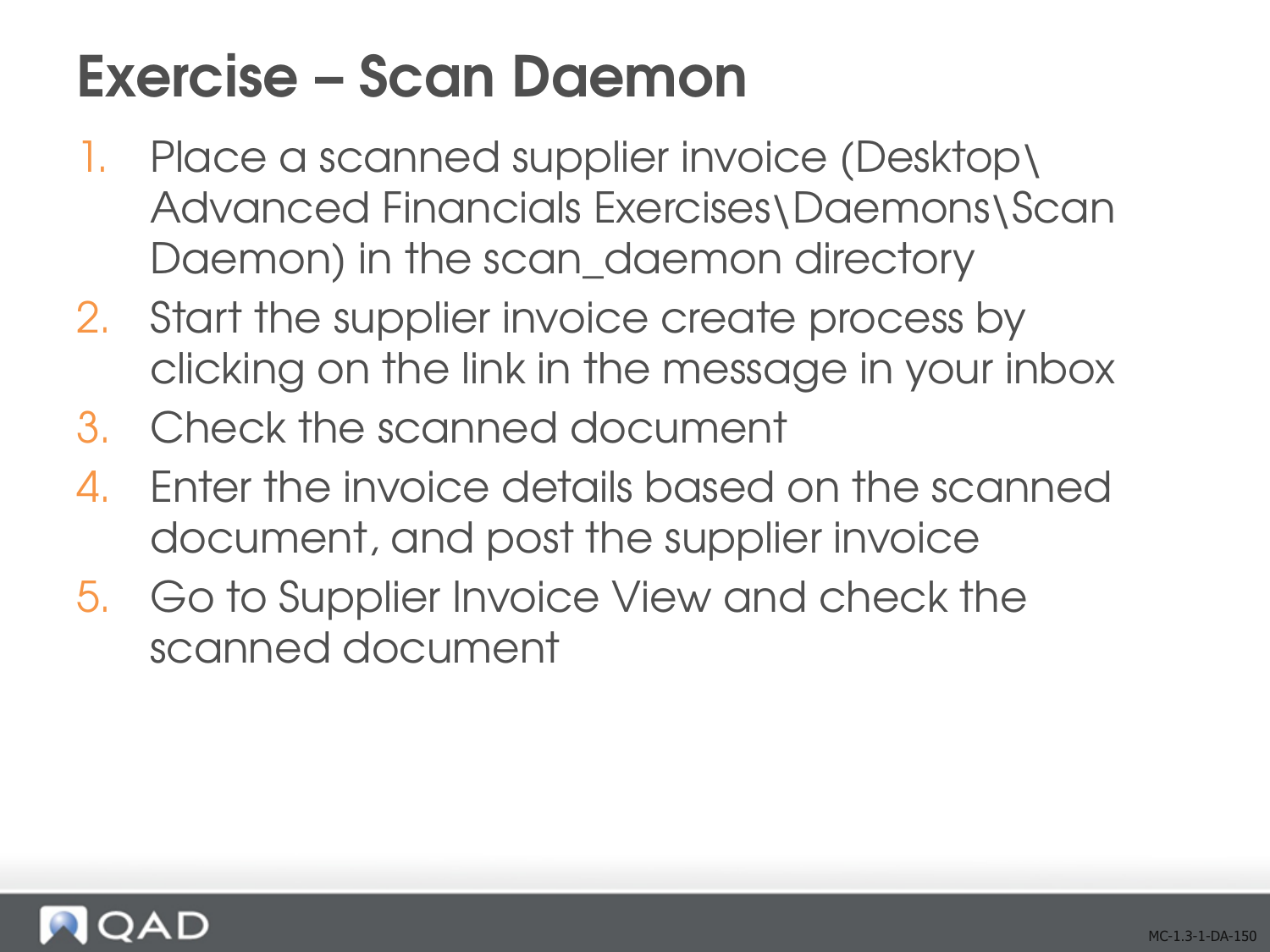

# Exercise – Scan Daemon
Place a scanned supplier invoice (Desktop\Advanced Financials Exercises\Daemons\Scan Daemon) in the scan_daemon directory
Start the supplier invoice create process by clicking on the link in the message in your inbox
Check the scanned document
Enter the invoice details based on the scanned document, and post the supplier invoice
Go to Supplier Invoice View and check the scanned document
MC-1.3-1-DA-150